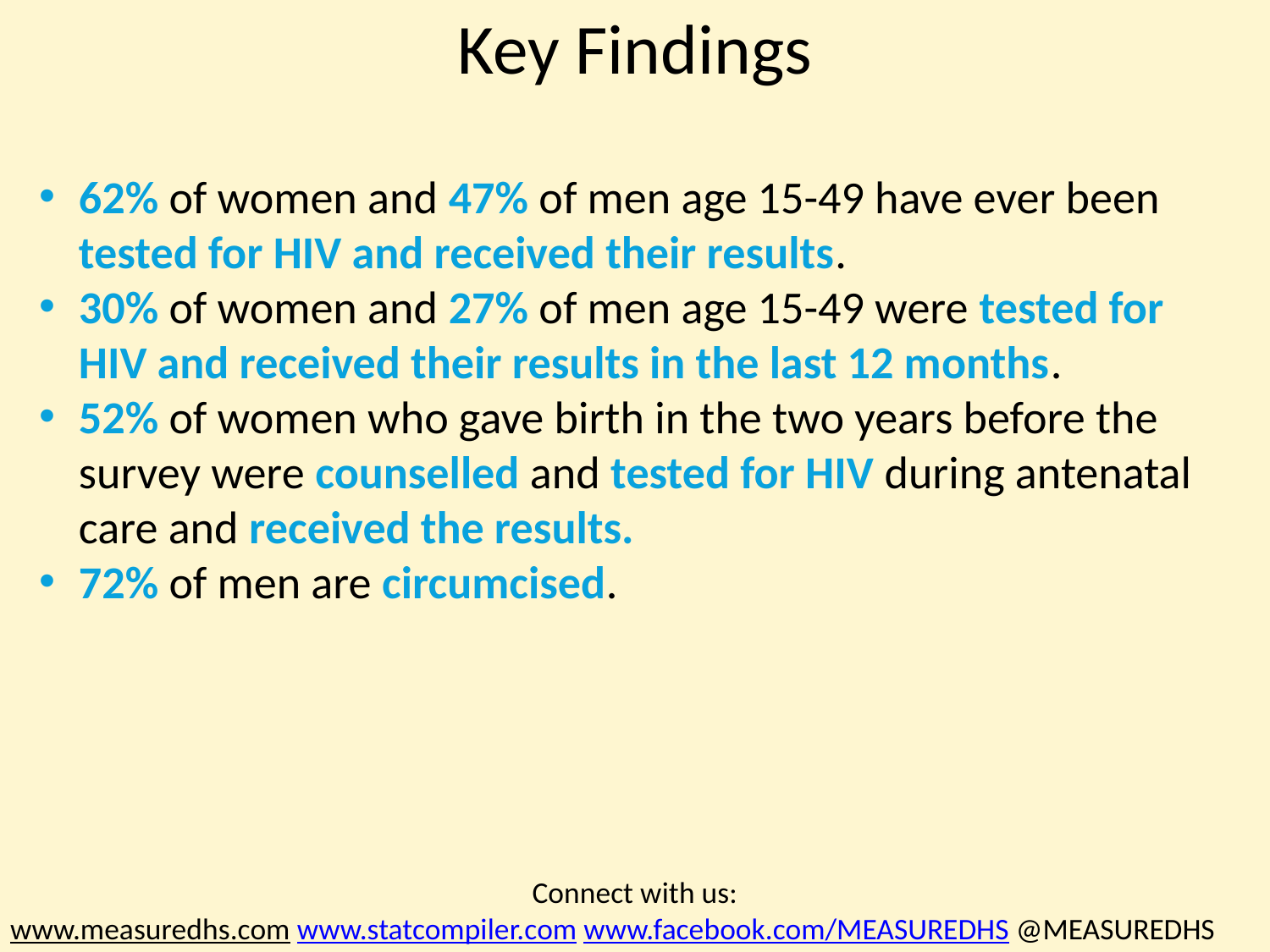

# Key Findings
62% of women and 47% of men age 15-49 have ever been tested for HIV and received their results.
30% of women and 27% of men age 15-49 were tested for HIV and received their results in the last 12 months.
52% of women who gave birth in the two years before the survey were counselled and tested for HIV during antenatal care and received the results.
72% of men are circumcised.
Connect with us:
www.measuredhs.com www.statcompiler.com www.facebook.com/MEASUREDHS @MEASUREDHS